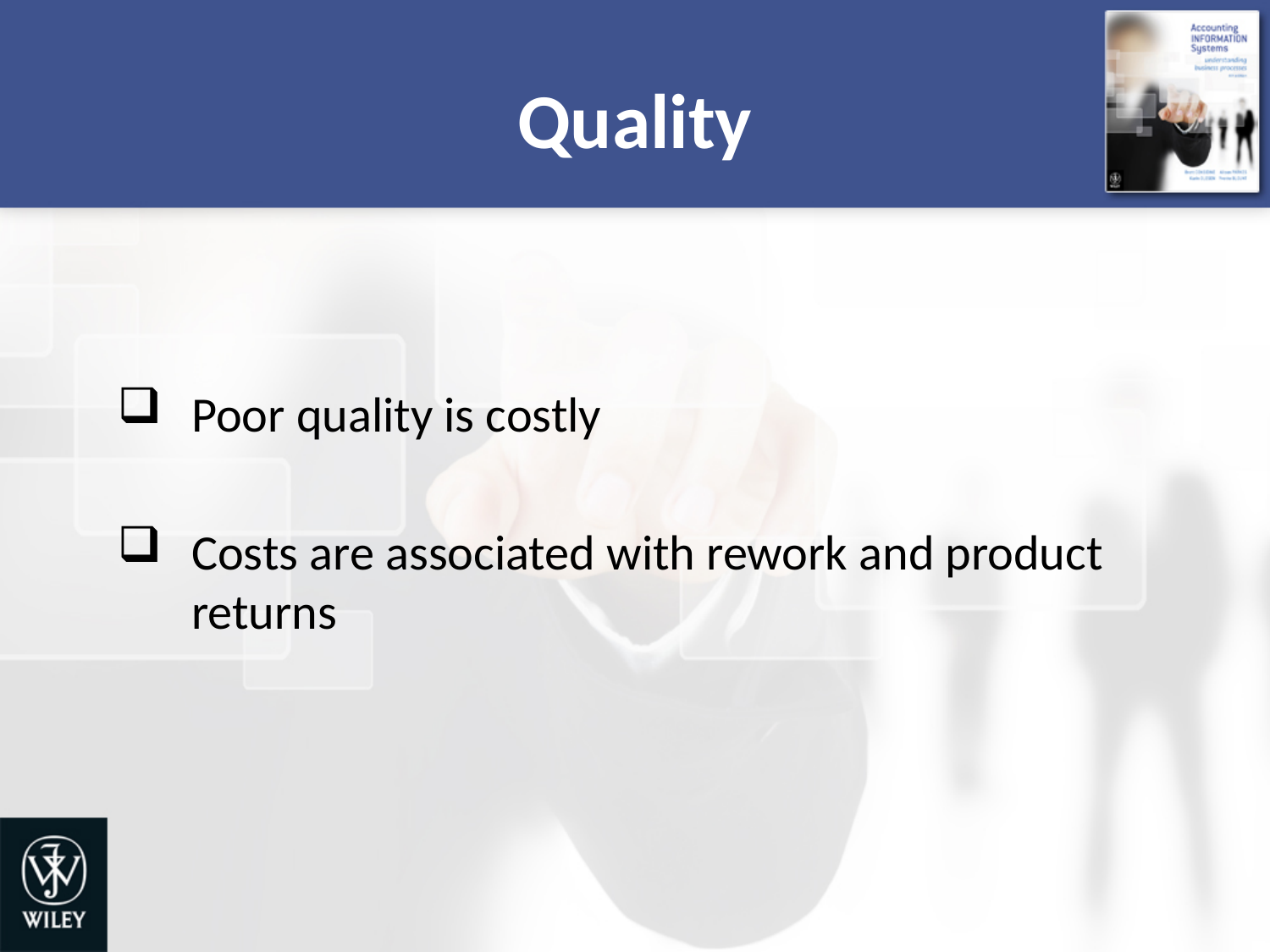

# Quality
Poor quality is costly

Costs are associated with rework and product returns